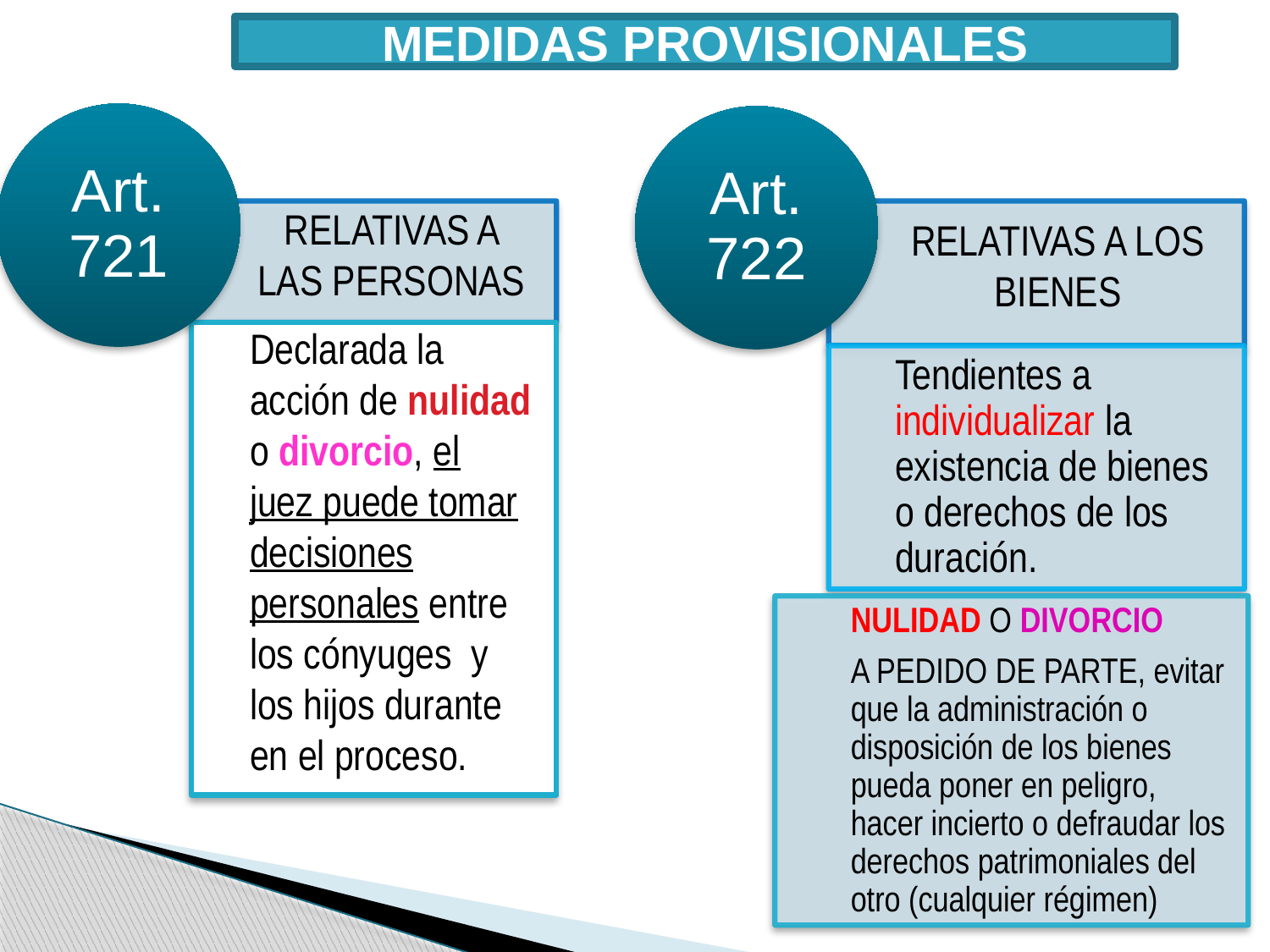

MEDIDAS PROVISIONALES
RELATIVAS A LAS PERSONAS

Declarada la acción de nulidad o divorcio, el juez puede tomar decisiones personales entre los cónyuges  y los hijos durante en el proceso.

Art. 721
RELATIVAS A LOS BIENES

Tendientes a individualizar la existencia de bienes o derechos de los duración.
NULIDAD O DIVORCIO
A PEDIDO DE PARTE, evitar que la administración o disposición de los bienes pueda poner en peligro, hacer incierto o defraudar los derechos patrimoniales del otro (cualquier régimen)
Art. 722